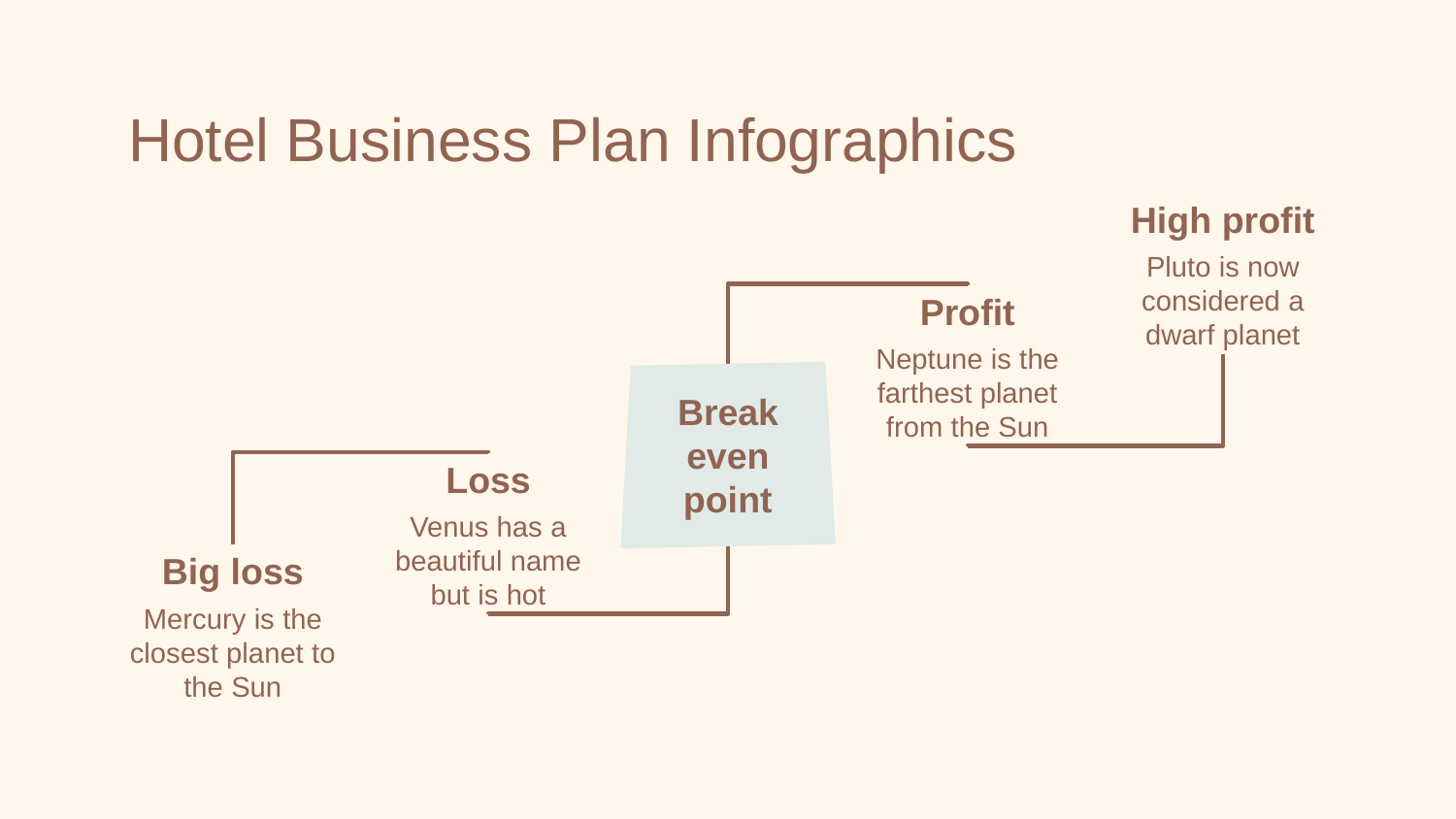

# Hotel Business Plan Infographics
High profit
Pluto is now considered a dwarf planet
Profit
Neptune is the farthest planet from the Sun

Break even point
Loss
Venus has a beautiful name but is hot
Big loss
Mercury is the closest planet to the Sun